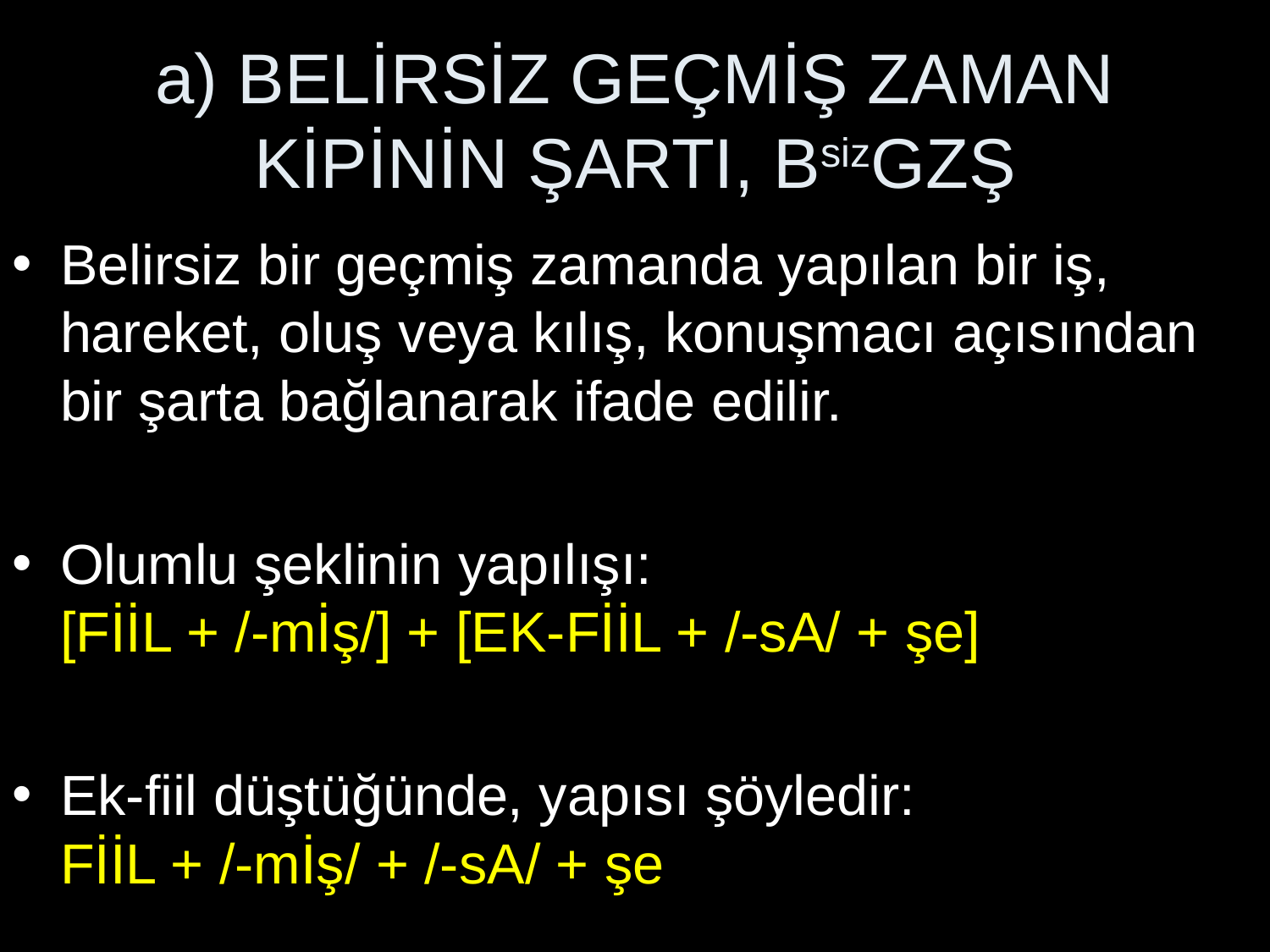

# a) BELİRSİZ GEÇMİŞ ZAMAN KİPİNİN ŞARTI, BsizGZŞ
Belirsiz bir geçmiş zamanda yapılan bir iş, hareket, oluş veya kılış, konuşmacı açısından bir şarta bağlanarak ifade edilir.

Olumlu şeklinin yapılışı:
[FİİL + /-mİş/] + [EK-FİİL + /-sA/ + şe]

Ek-fiil düştüğünde, yapısı şöyledir:
FİİL + /-mİş/ + /-sA/ + şe